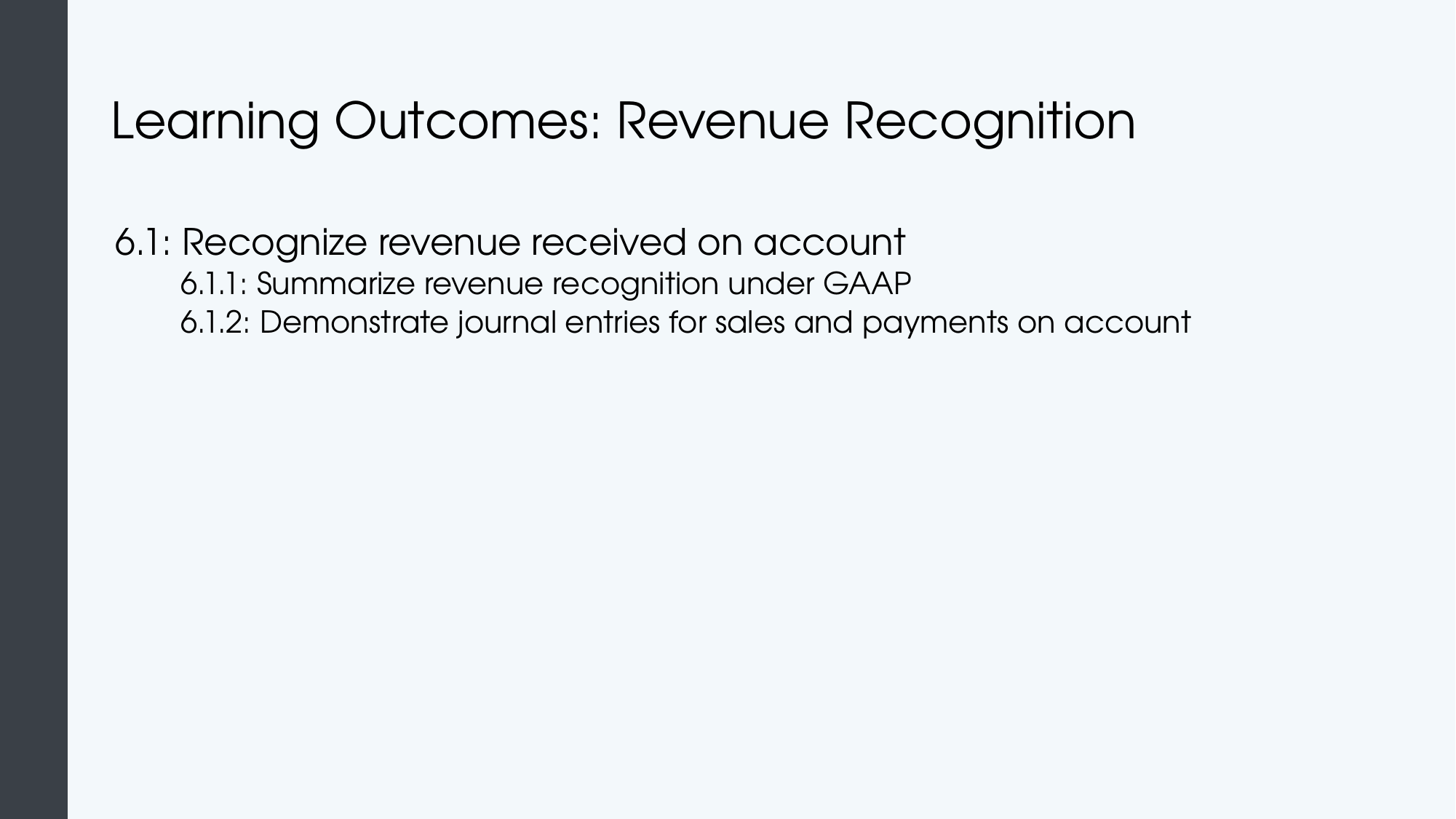

# Learning Outcomes: Revenue Recognition
6.1: Recognize revenue received on account
6.1.1: Summarize revenue recognition under GAAP
6.1.2: Demonstrate journal entries for sales and payments on account